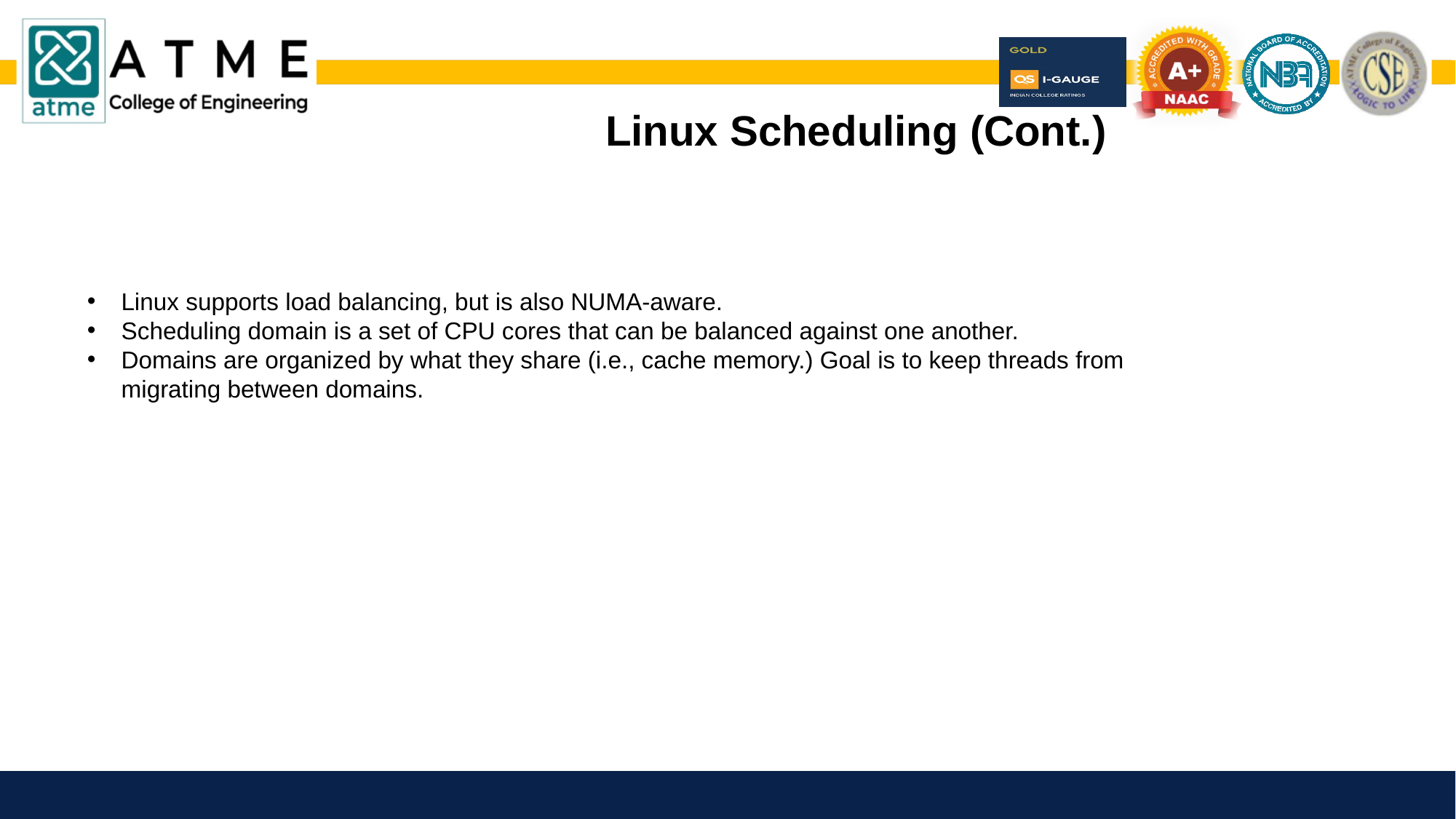

Linux Scheduling (Cont.)
Linux supports load balancing, but is also NUMA-aware.
Scheduling domain is a set of CPU cores that can be balanced against one another.
Domains are organized by what they share (i.e., cache memory.) Goal is to keep threads from migrating between domains.